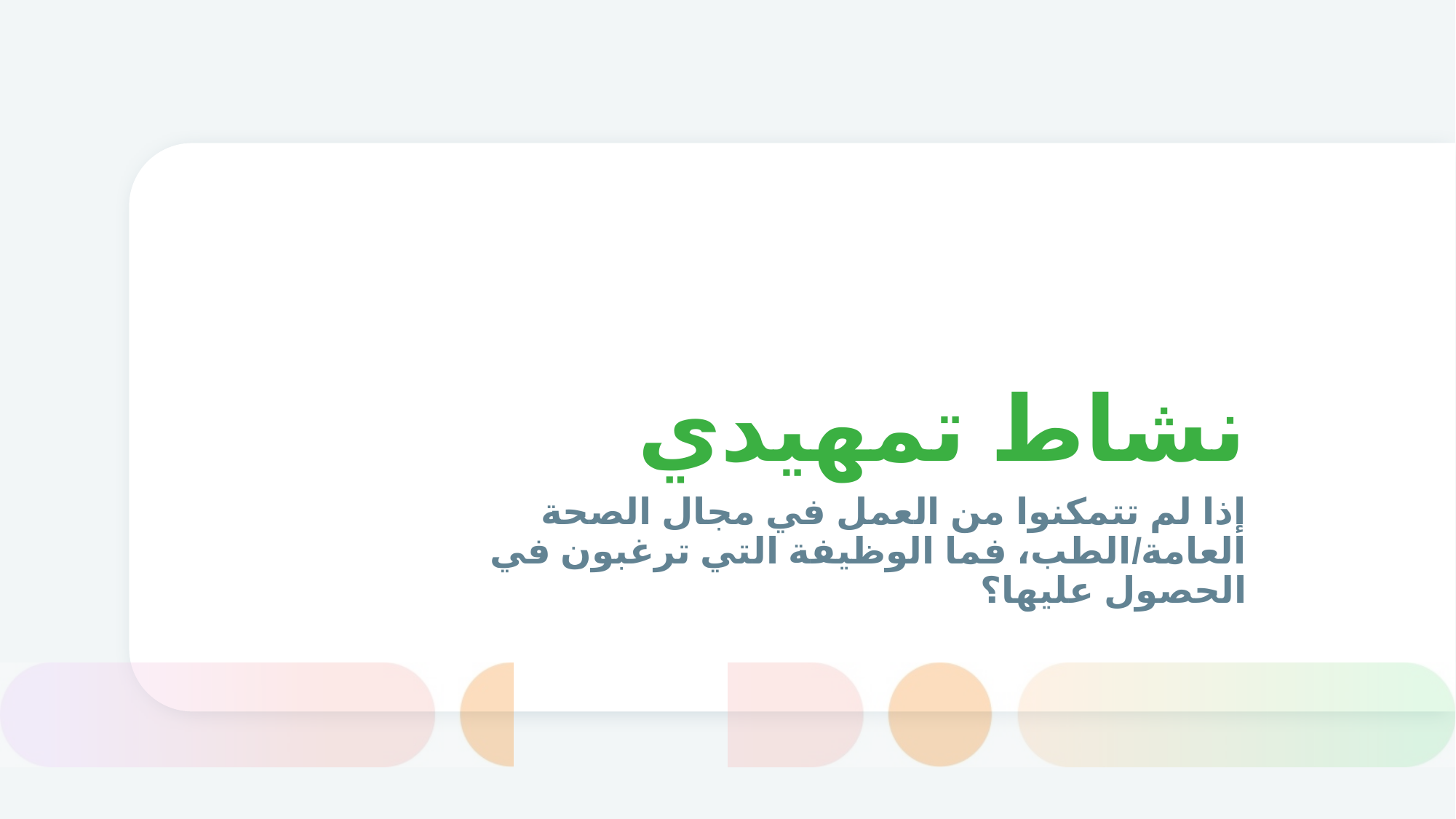

# نشاط تمهيدي
إذا لم تتمكنوا من العمل في مجال الصحة العامة/الطب، فما الوظيفة التي ترغبون في الحصول عليها؟